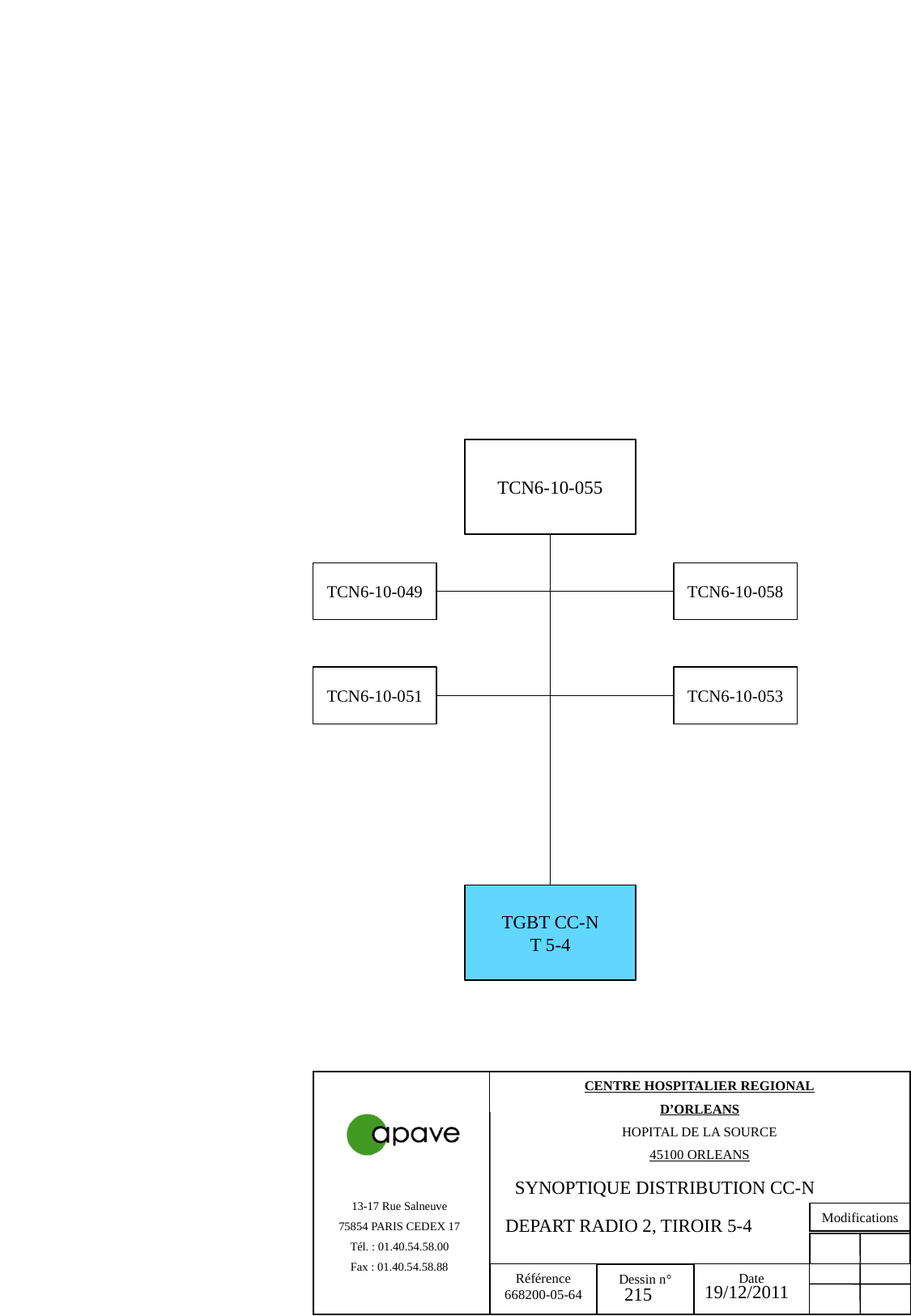

TCN6-10-055
TCN6-10-049
TCN6-10-058
TCN6-10-051
TCN6-10-053
TGBT CC-N
T 5-4
SYNOPTIQUE DISTRIBUTION CC-N
DEPART RADIO 2, TIROIR 5-4
19/12/2011
215